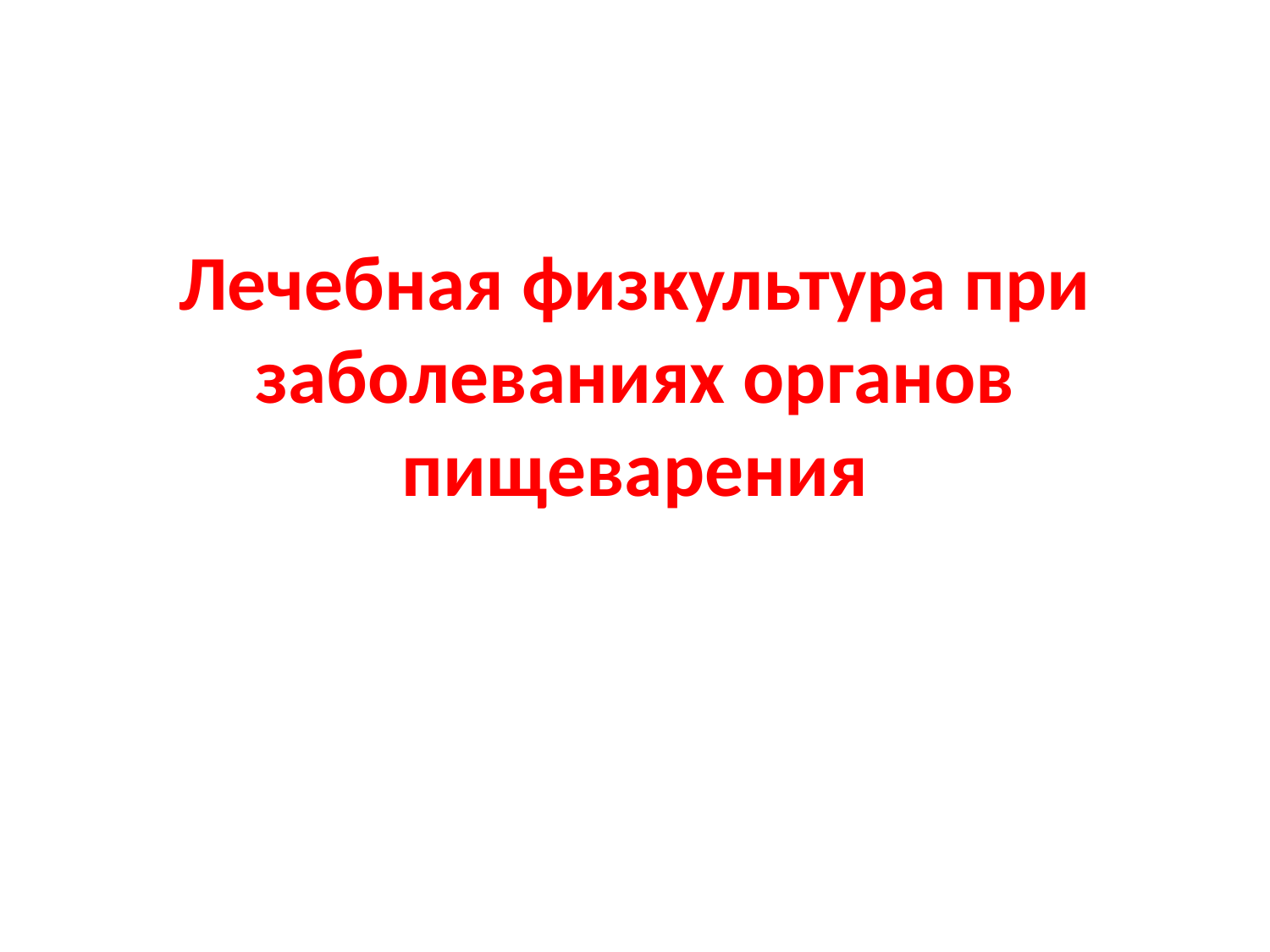

# Лечебная физкультура при заболеваниях органов пищеварения